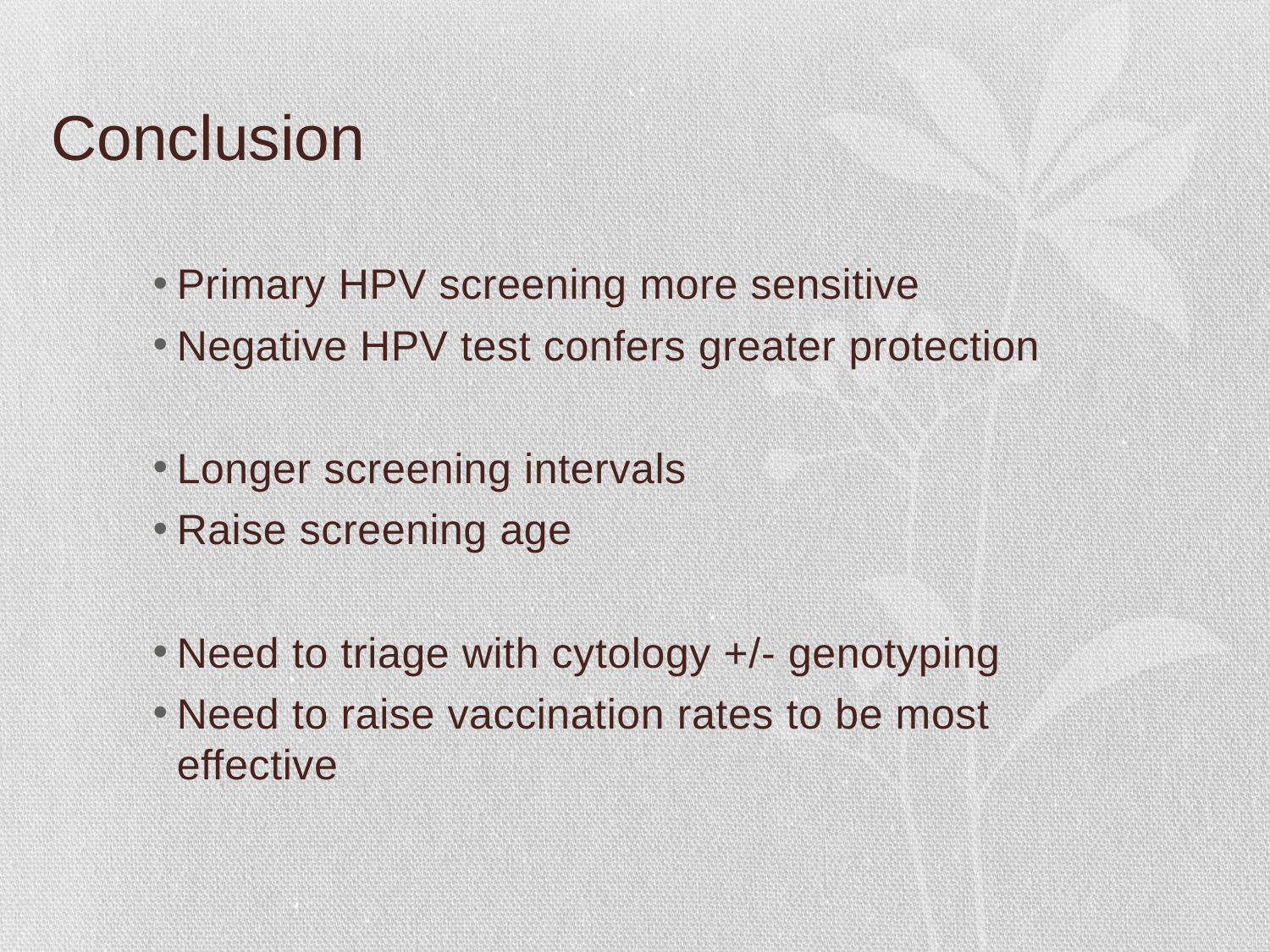

# Conclusion
Primary HPV screening more sensitive
Negative HPV test confers greater protection

Longer screening intervals
Raise screening age

Need to triage with cytology +/- genotyping
Need to raise vaccination rates to be most effective